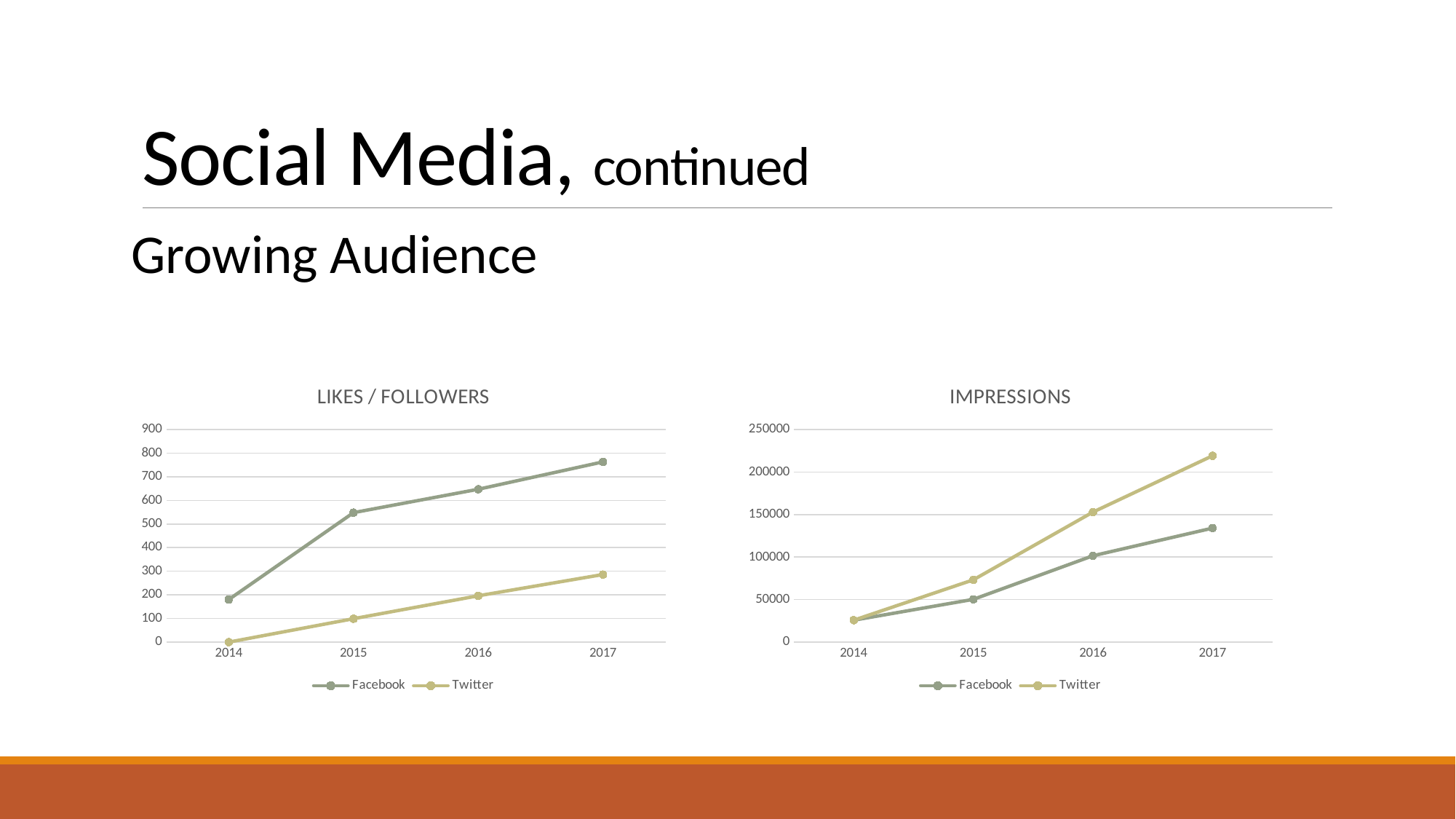

# Social Media, continued
Growing Audience

### Chart: LIKES / FOLLOWERS

| Category | Facebook | Twitter |
|---|---|---|
| 2014 | 180.0 | 0.0 |
| 2015 | 548.0 | 99.0 |
| 2016 | 647.0 | 196.0 |
| 2017 | 763.0 | 286.0 |

### Chart: IMPRESSIONS

| Category | Facebook | Twitter |
|---|---|---|
| 2014 | 25769.0 | 0.0 |
| 2015 | 50257.0 | 22968.0 |
| 2016 | 101502.0 | 51379.0 |
| 2017 | 134071.0 | 85006.0 |